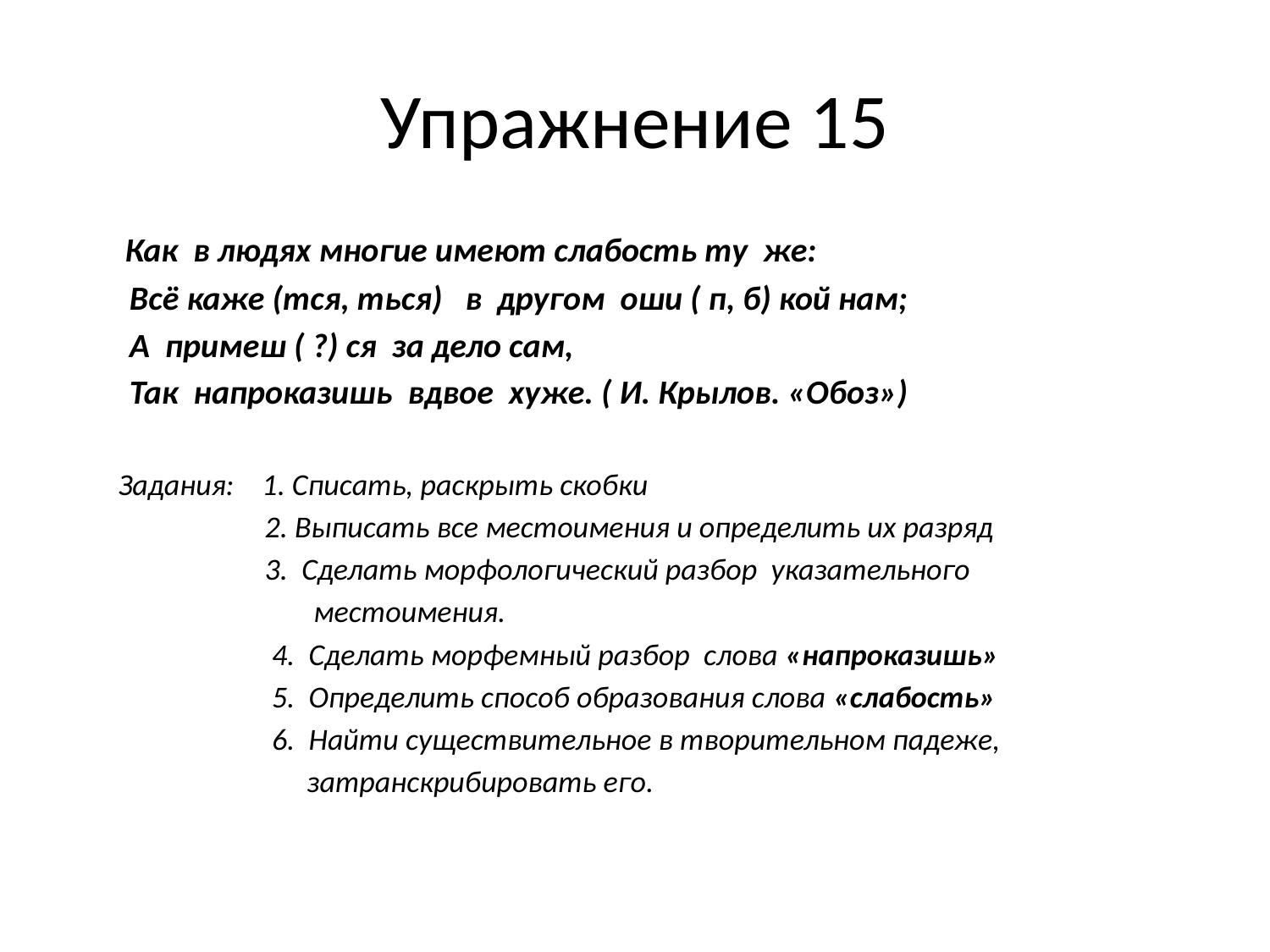

# Упражнение 15
       Как  в людях многие имеют слабость ту  же:
       Всё каже (тся, ться)   в  другом  оши ( п, б) кой нам;
       А  примеш ( ?) ся  за дело сам,
       Так  напроказишь  вдвое  хуже. ( И. Крылов. «Обоз»)

      Задания:    1. Списать, раскрыть скобки
                           2. Выписать все местоимения и определить их разряд
                           3.  Сделать морфологический разбор  указательного
                                  местоимения.
                            4.  Сделать морфемный разбор  слова «напроказишь»
                            5.  Определить способ образования слова «слабость»
                            6.  Найти существительное в творительном падеже,
                                 затранскрибировать его.